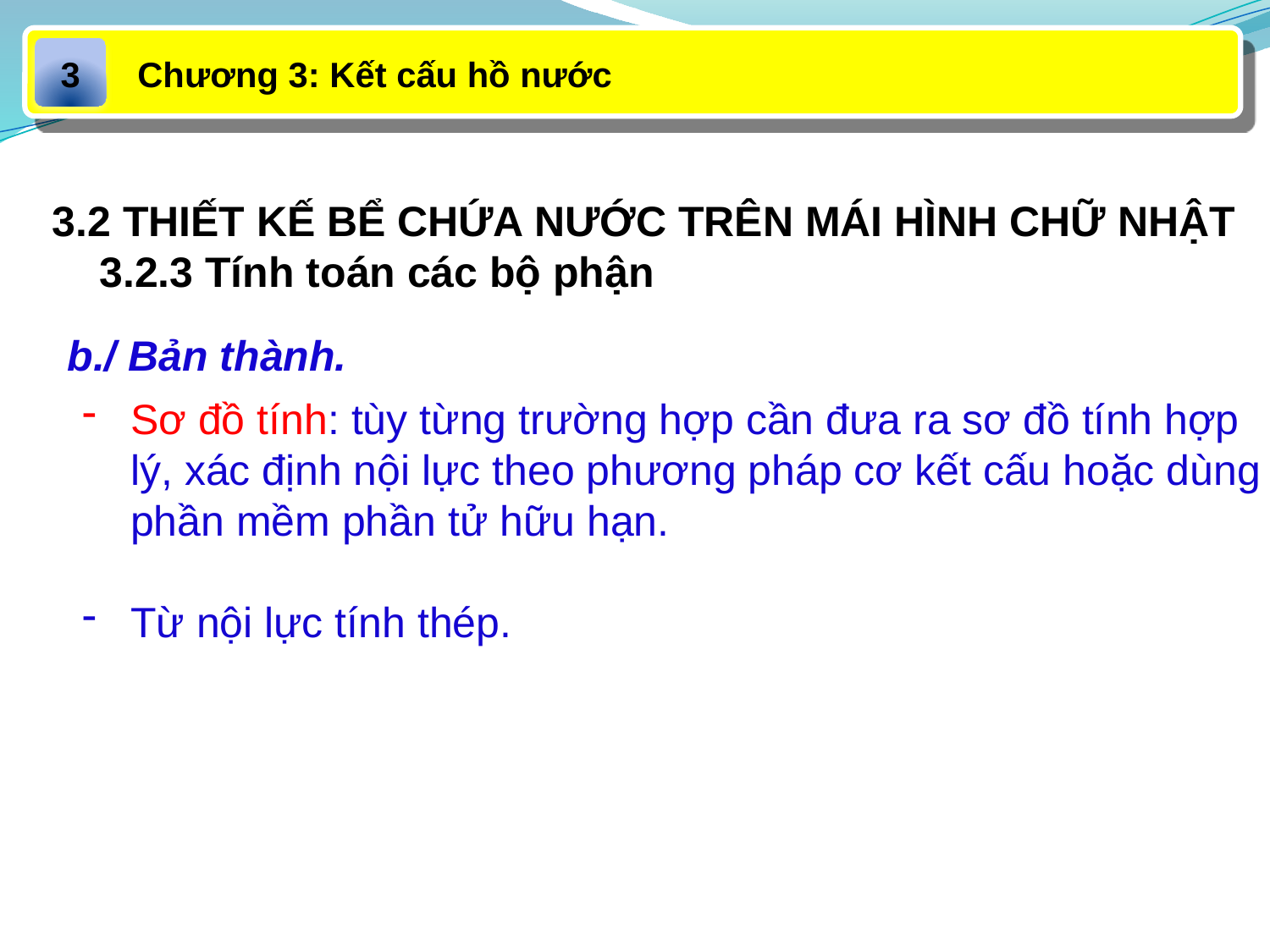

Chương 3: Kết cấu hồ nước
3

3.2 THIẾT KẾ BỂ CHỨA NƯỚC TRÊN MÁI HÌNH CHỮ NHẬT
    3.2.3 Tính toán các bộ phận
b./ Bản thành.
Sơ đồ tính: tùy từng trường hợp cần đưa ra sơ đồ tính hợp lý, xác định nội lực theo phương pháp cơ kết cấu hoặc dùng phần mềm phần tử hữu hạn.

Từ nội lực tính thép.